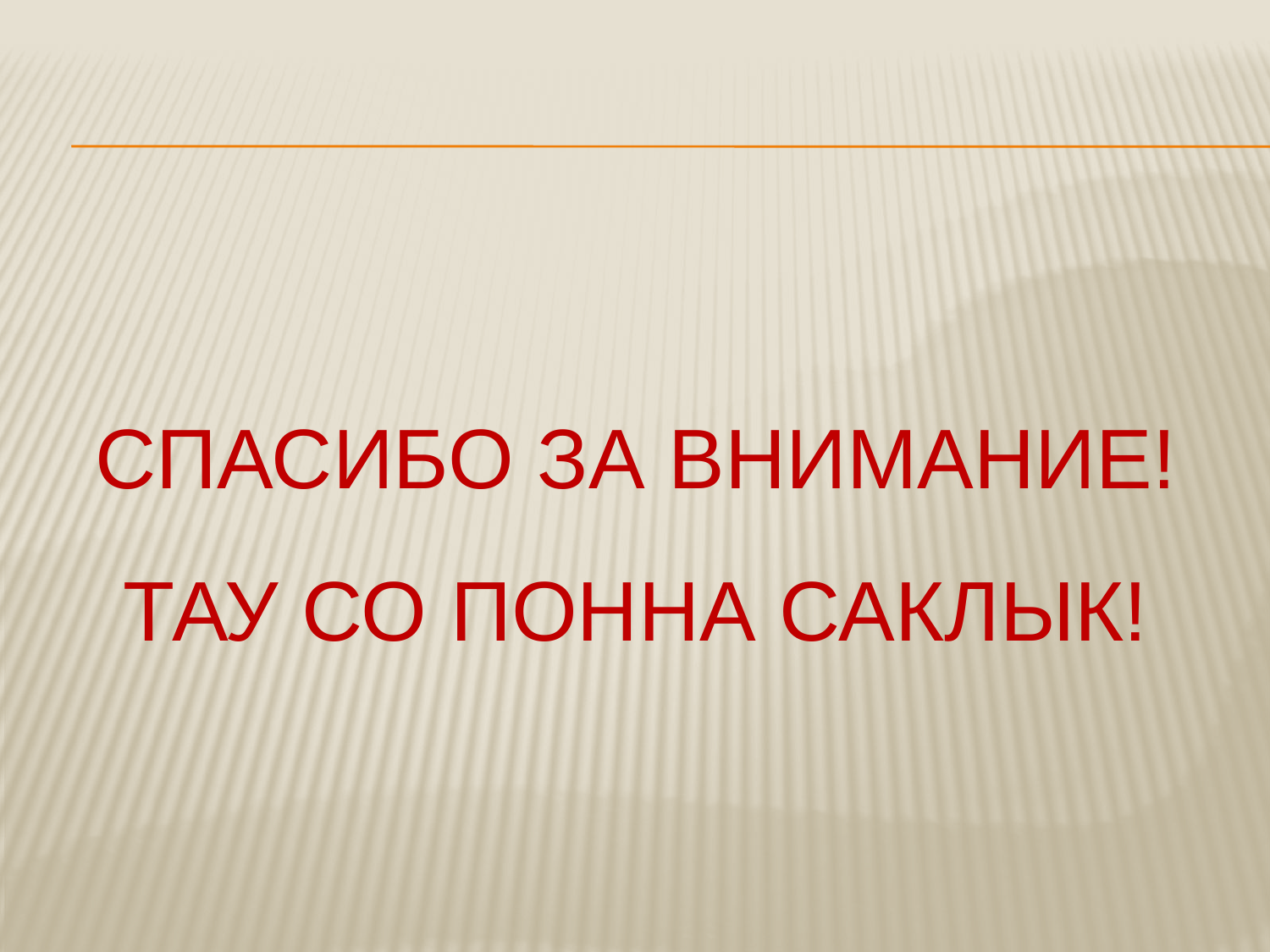

# Спасибо за внимание! тау со понна саклык!